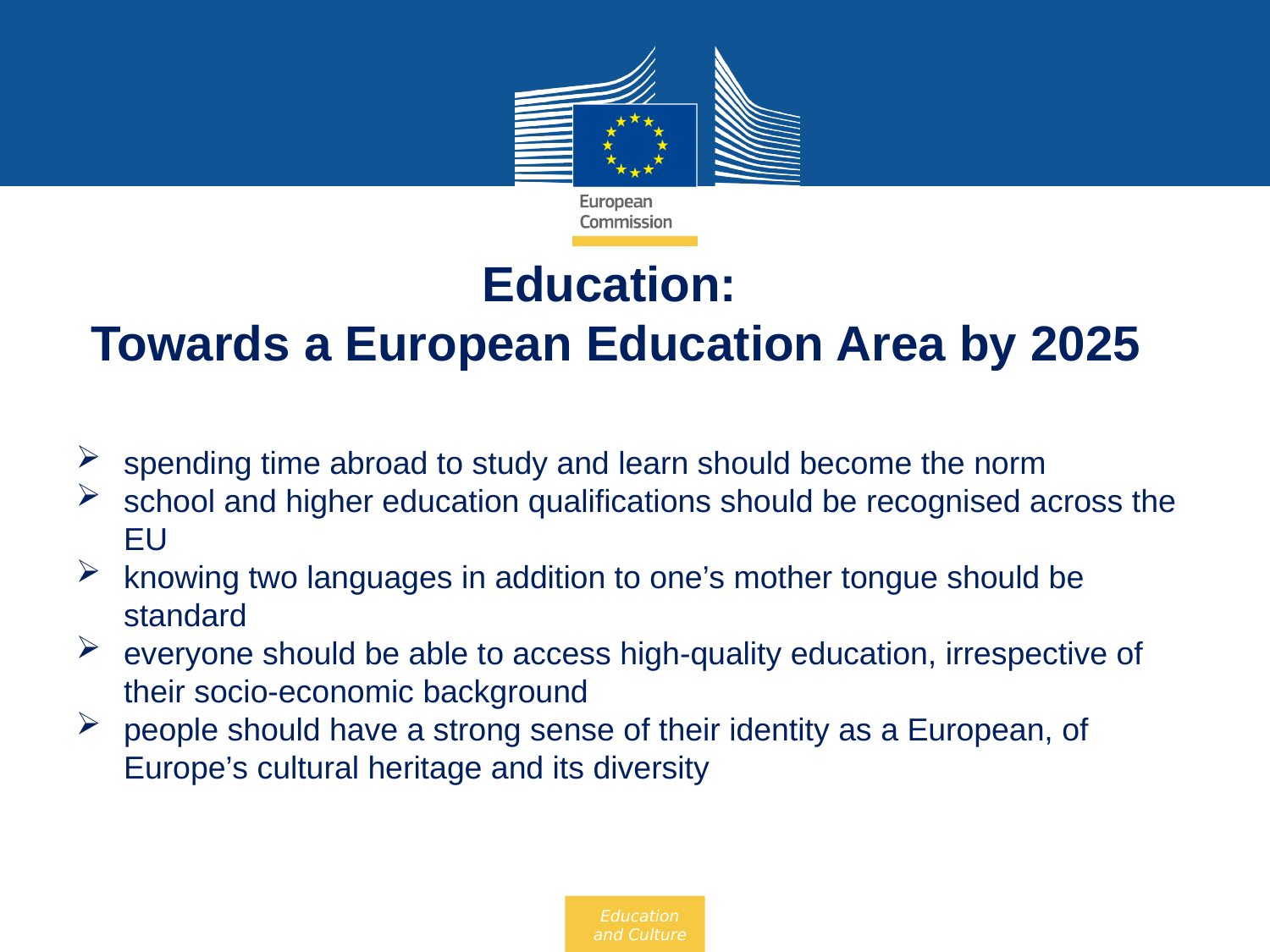

# Education: Towards a European Education Area by 2025
spending time abroad to study and learn should become the norm
school and higher education qualifications should be recognised across the EU
knowing two languages in addition to one’s mother tongue should be standard
everyone should be able to access high-quality education, irrespective of their socio-economic background
people should have a strong sense of their identity as a European, of Europe’s cultural heritage and its diversity